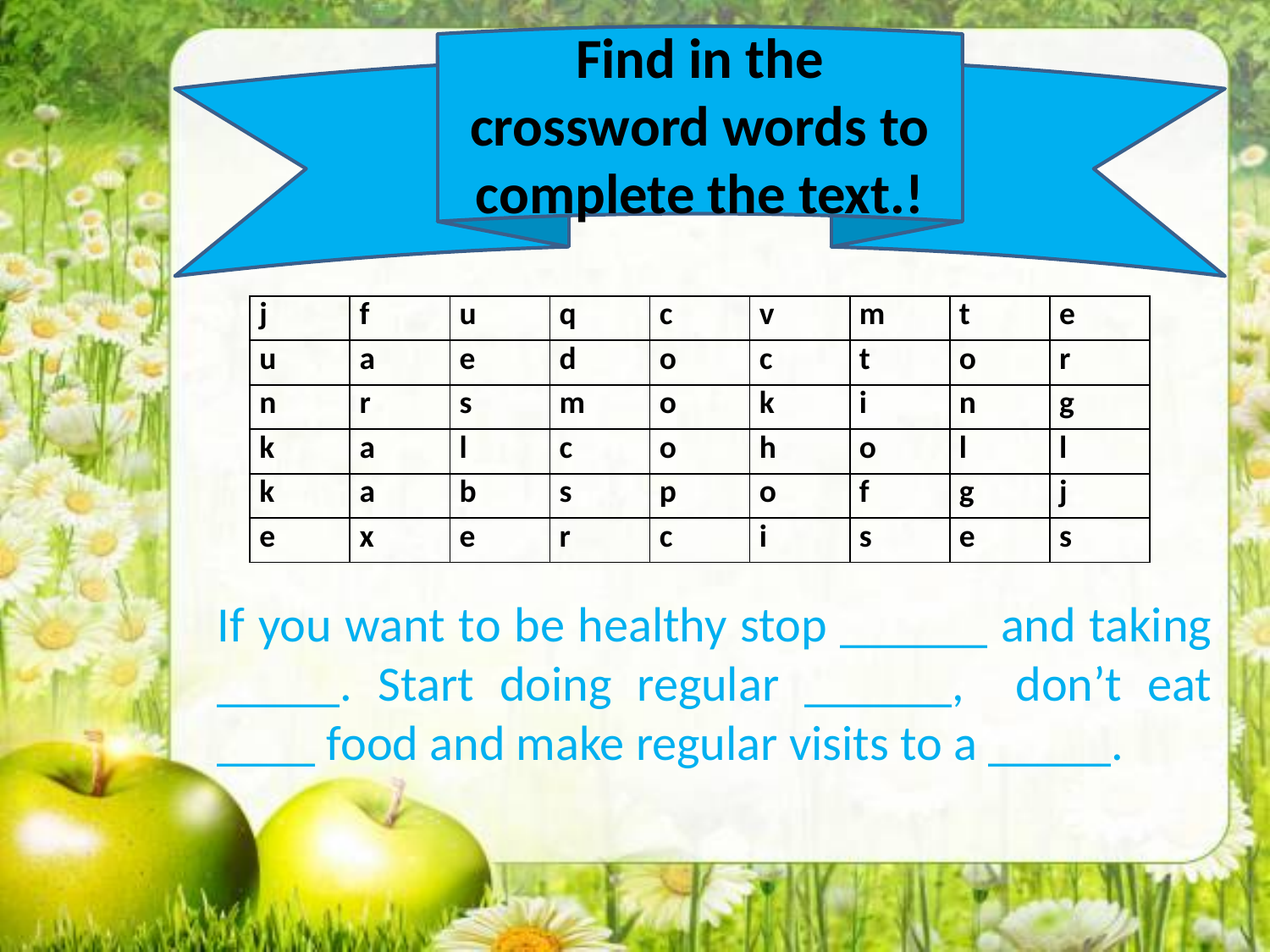

Find in the crossword words to complete the text.!
| j | f | u | q | c | v | m | t | e |
| --- | --- | --- | --- | --- | --- | --- | --- | --- |
| u | a | e | d | o | c | t | o | r |
| n | r | s | m | o | k | i | n | g |
| k | a | l | c | o | h | o | l | l |
| k | a | b | s | p | o | f | g | j |
| e | x | e | r | c | i | s | e | s |
If you want to be healthy stop ______ and taking _____. Start doing regular ______,  don’t eat ____ food and make regular visits to a _____.